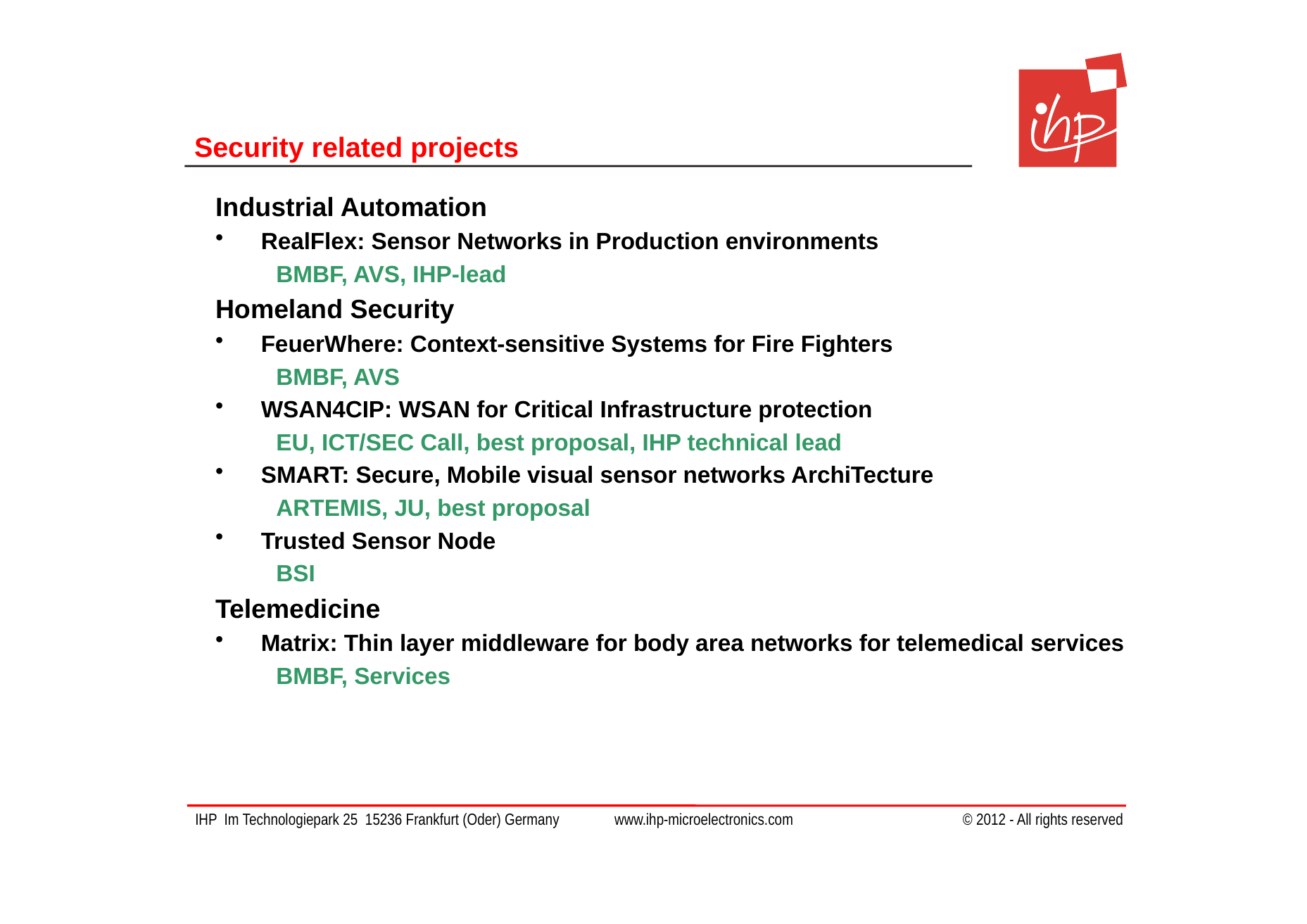

# Security related projects
Industrial Automation
RealFlex: Sensor Networks in Production environments
BMBF, AVS, IHP-lead
Homeland Security
FeuerWhere: Context-sensitive Systems for Fire Fighters
BMBF, AVS
WSAN4CIP: WSAN for Critical Infrastructure protection
EU, ICT/SEC Call, best proposal, IHP technical lead
SMART: Secure, Mobile visual sensor networks ArchiTecture
ARTEMIS, JU, best proposal
Trusted Sensor Node
BSI
Telemedicine
Matrix: Thin layer middleware for body area networks for telemedical services
BMBF, Services